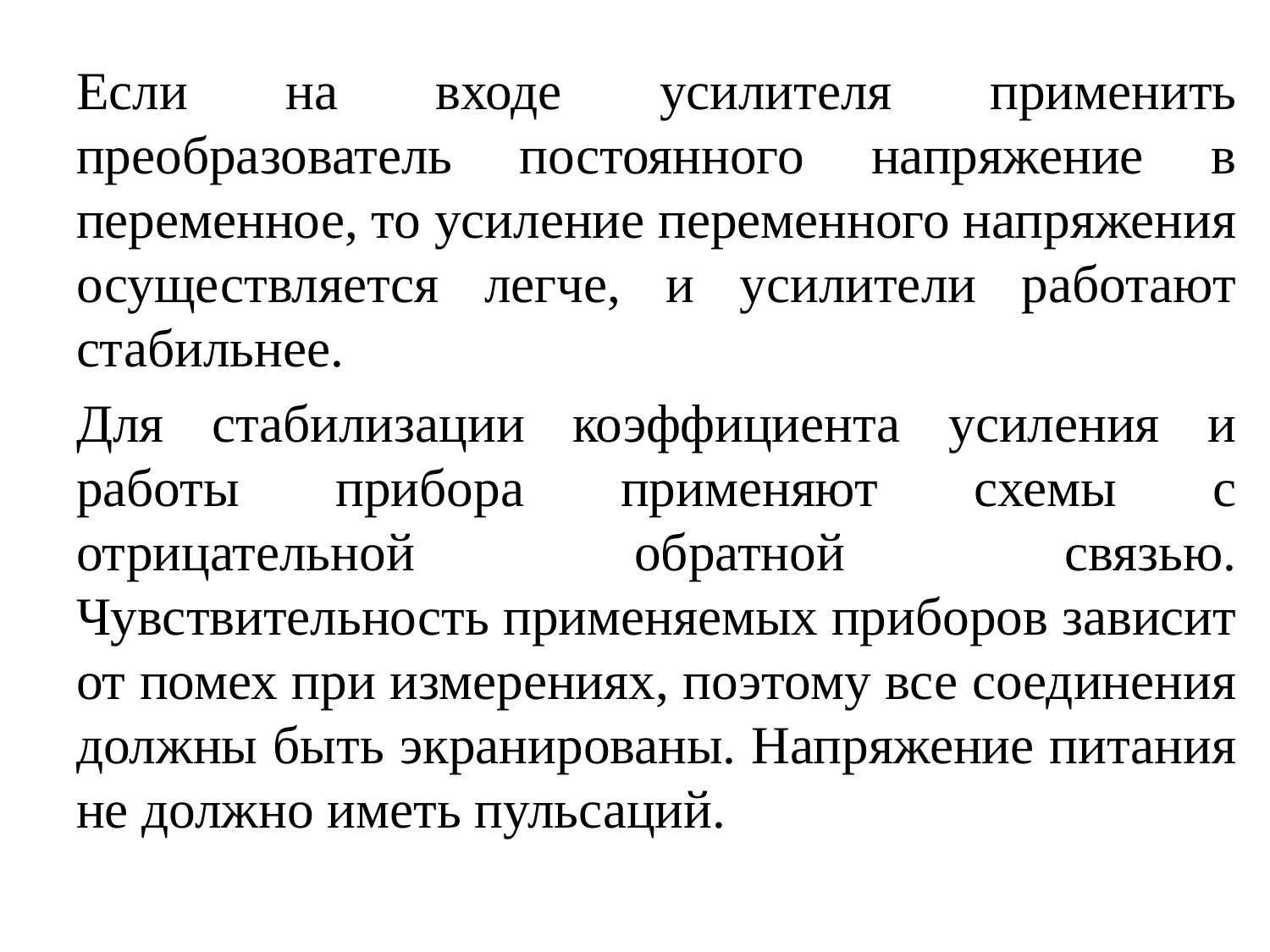

#
Если на входе усилителя применить преобразователь постоянного напряжение в переменное, то усиление переменного напряжения осуществляется легче, и усилители работают стабильнее.
Для стабилизации коэффициента усиления и работы прибора применяют схемы с отрицательной обратной связью. Чувствительность применяемых приборов зависит от помех при измерениях, поэтому все соединения должны быть экранированы. Напряжение питания не должно иметь пульсаций.